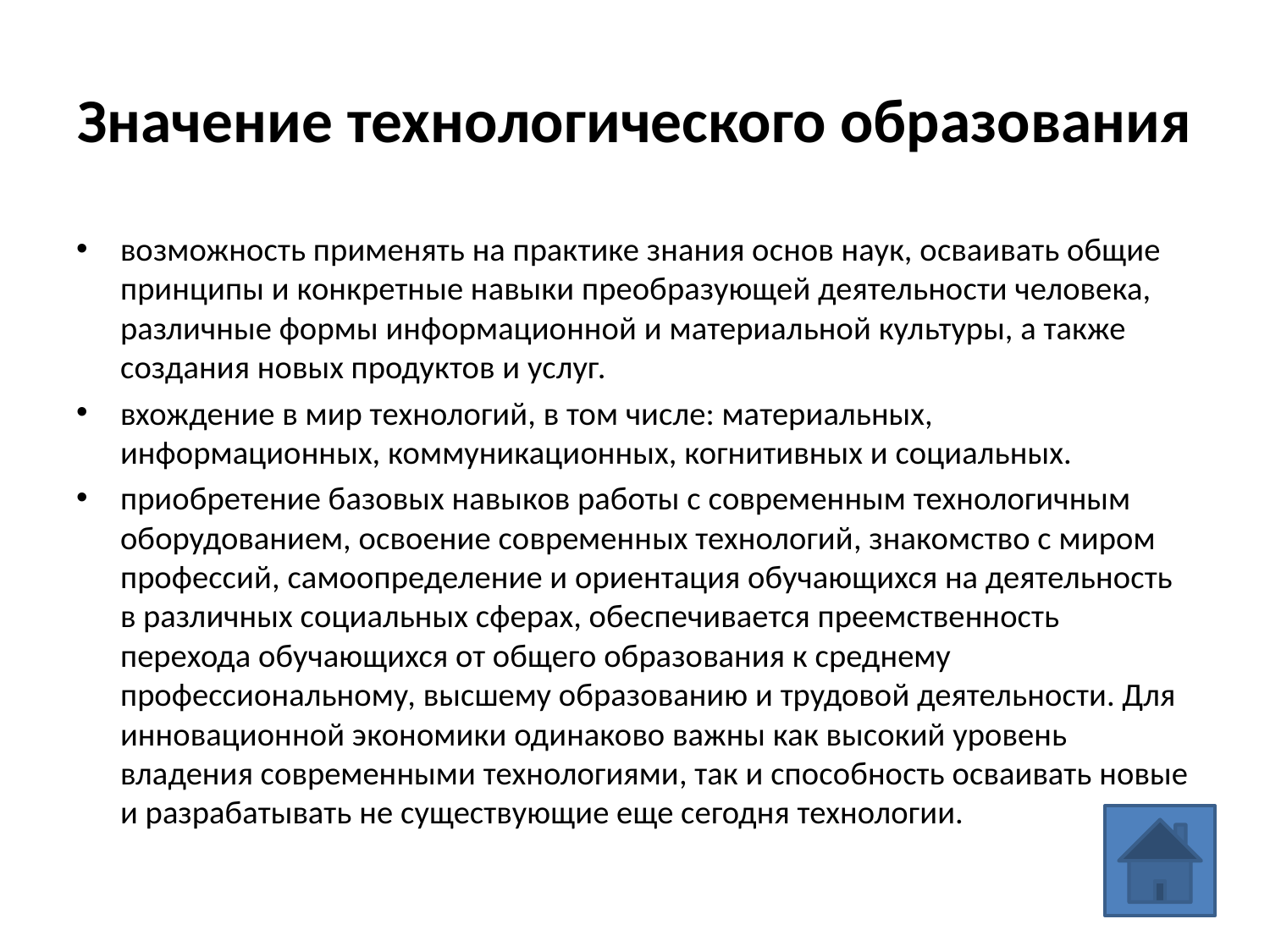

# Значение технологического образования
возможность применять на практике знания основ наук, осваивать общие принципы и конкретные навыки преобразующей деятельности человека, различные формы информационной и материальной культуры, а также создания новых продуктов и услуг.
вхождение в мир технологий, в том числе: материальных, информационных, коммуникационных, когнитивных и социальных.
приобретение базовых навыков работы с современным технологичным оборудованием, освоение современных технологий, знакомство с миром профессий, самоопределение и ориентация обучающихся на деятельность в различных социальных сферах, обеспечивается преемственность перехода обучающихся от общего образования к среднему профессиональному, высшему образованию и трудовой деятельности. Для инновационной экономики одинаково важны как высокий уровень владения современными технологиями, так и способность осваивать новые и разрабатывать не существующие еще сегодня технологии.